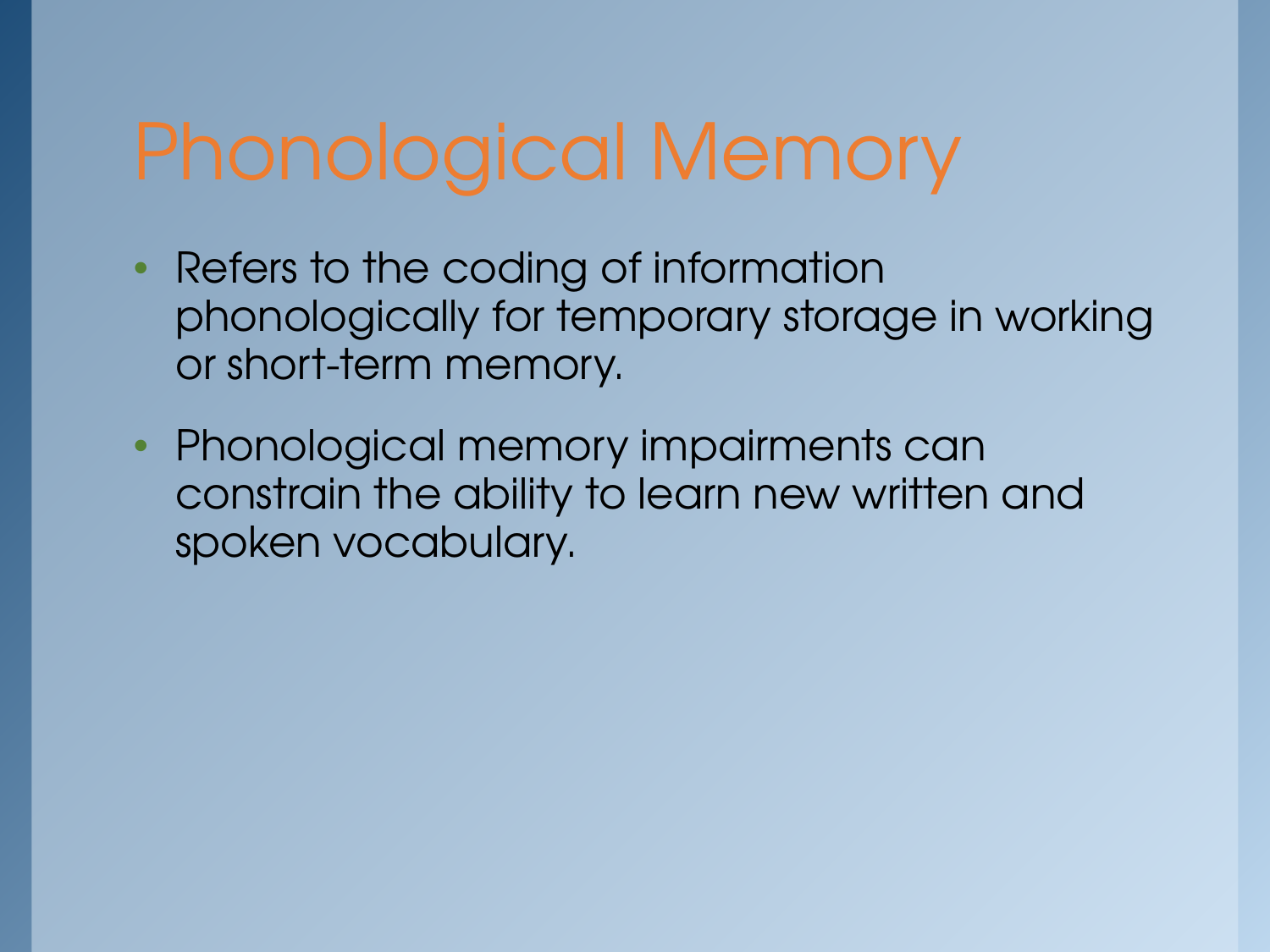

# Phonological Memory
Refers to the coding of information phonologically for temporary storage in working or short-term memory.
Phonological memory impairments can constrain the ability to learn new written and spoken vocabulary.